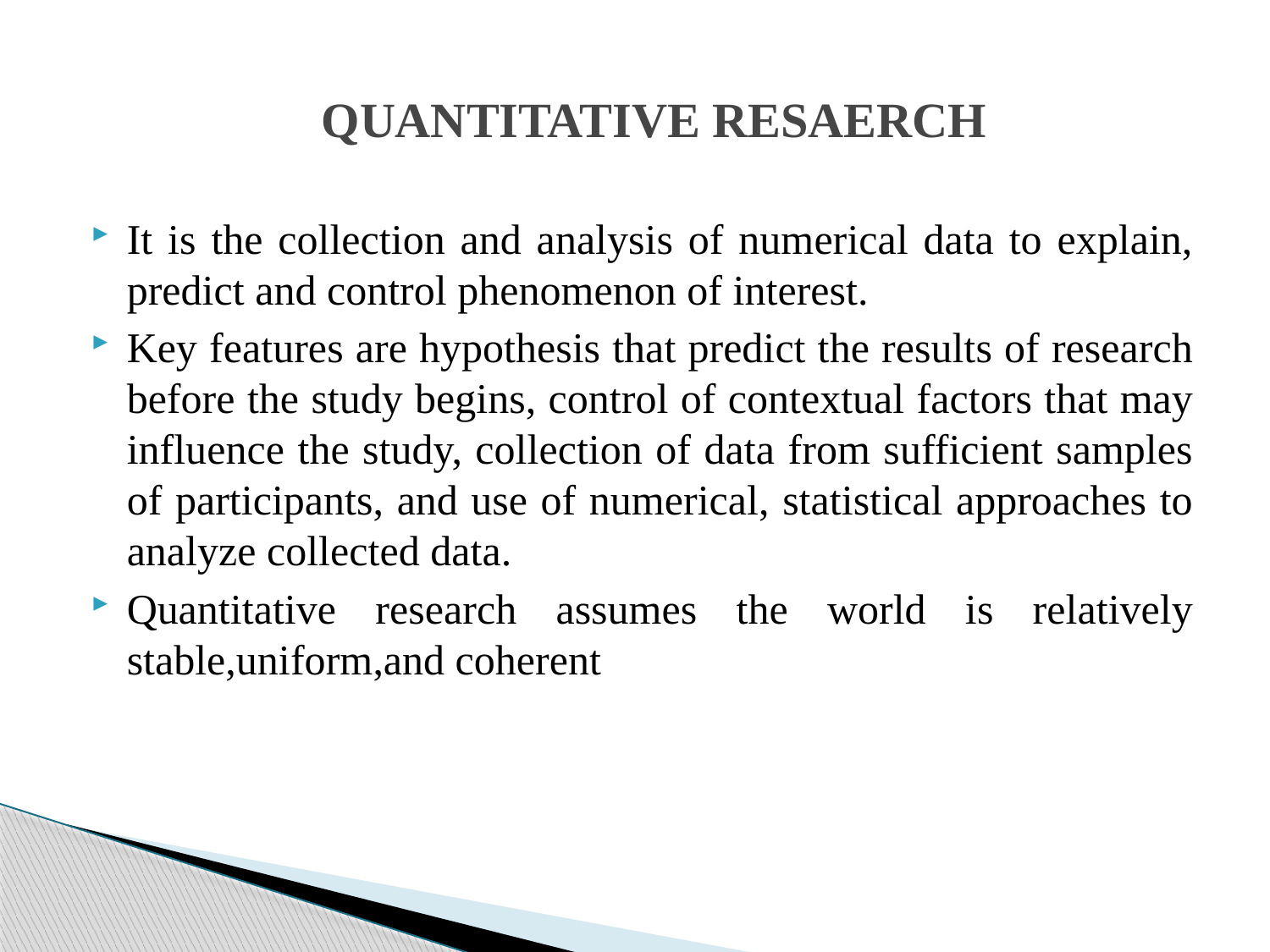

# QUANTITATIVE RESAERCH
It is the collection and analysis of numerical data to explain, predict and control phenomenon of interest.
Key features are hypothesis that predict the results of research before the study begins, control of contextual factors that may influence the study, collection of data from sufficient samples of participants, and use of numerical, statistical approaches to analyze collected data.
Quantitative research assumes the world is relatively stable,uniform,and coherent